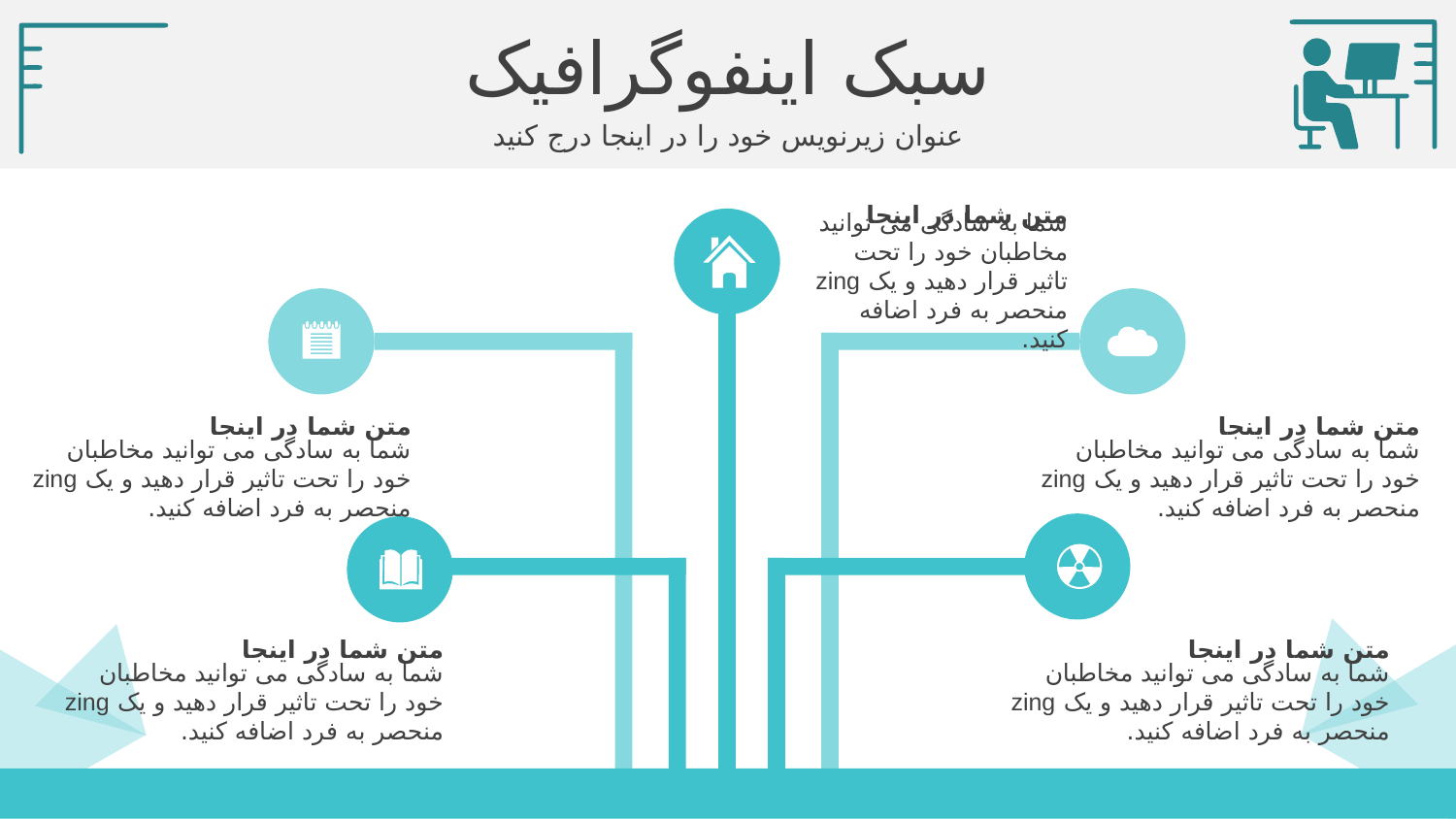

سبک اینفوگرافیک
عنوان زیرنویس خود را در اینجا درج کنید
متن شما در اینجا
شما به سادگی می توانید مخاطبان خود را تحت تاثیر قرار دهید و یک zing منحصر به فرد اضافه کنید.

متن شما در اینجا
شما به سادگی می توانید مخاطبان خود را تحت تاثیر قرار دهید و یک zing منحصر به فرد اضافه کنید.
متن شما در اینجا
شما به سادگی می توانید مخاطبان خود را تحت تاثیر قرار دهید و یک zing منحصر به فرد اضافه کنید.

متن شما در اینجا
شما به سادگی می توانید مخاطبان خود را تحت تاثیر قرار دهید و یک zing منحصر به فرد اضافه کنید.
متن شما در اینجا
شما به سادگی می توانید مخاطبان خود را تحت تاثیر قرار دهید و یک zing منحصر به فرد اضافه کنید.